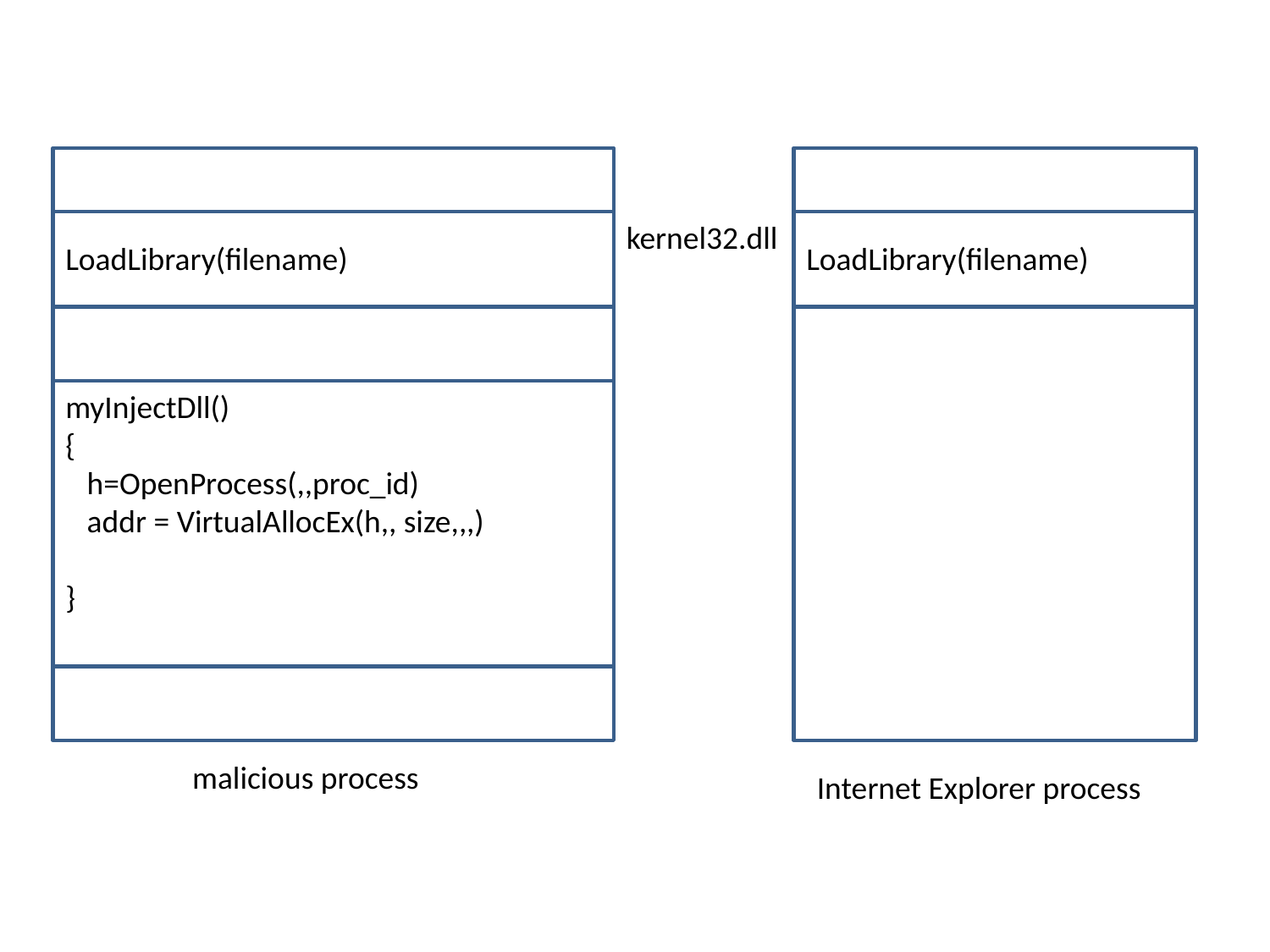

LoadLibrary(filename)

kernel32.dll

LoadLibrary(filename)
myInjectDll()
{
   h=OpenProcess(,,proc_id)
   addr = VirtualAllocEx(h,, size,,,)

}
malicious process
Internet Explorer process